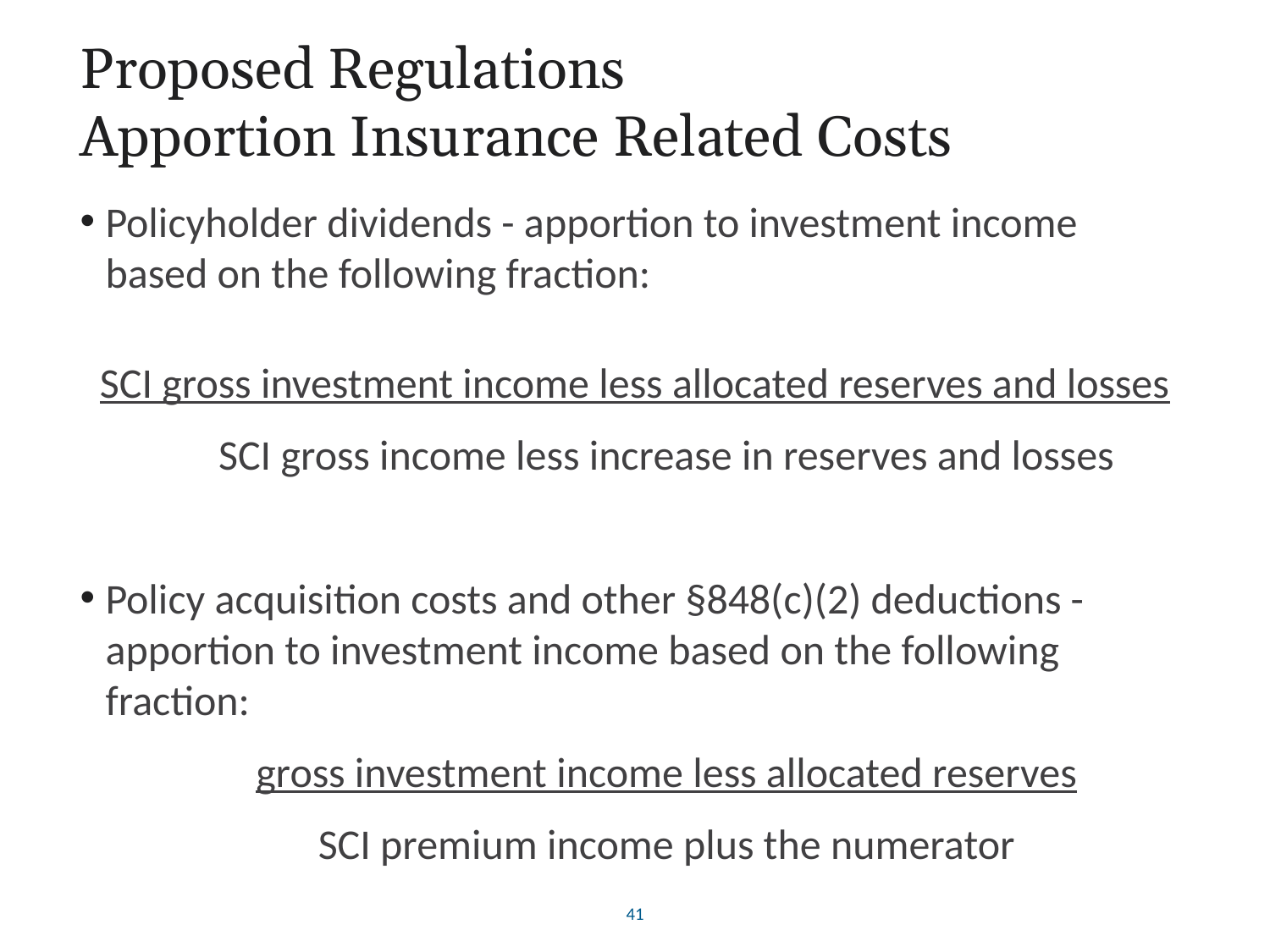

# Proposed Regulations Apportion Insurance Related Costs
Policyholder dividends - apportion to investment income based on the following fraction:

SCI gross investment income less allocated reserves and losses
SCI gross income less increase in reserves and losses

Policy acquisition costs and other §848(c)(2) deductions - apportion to investment income based on the following fraction:
gross investment income less allocated reserves
SCI premium income plus the numerator
41